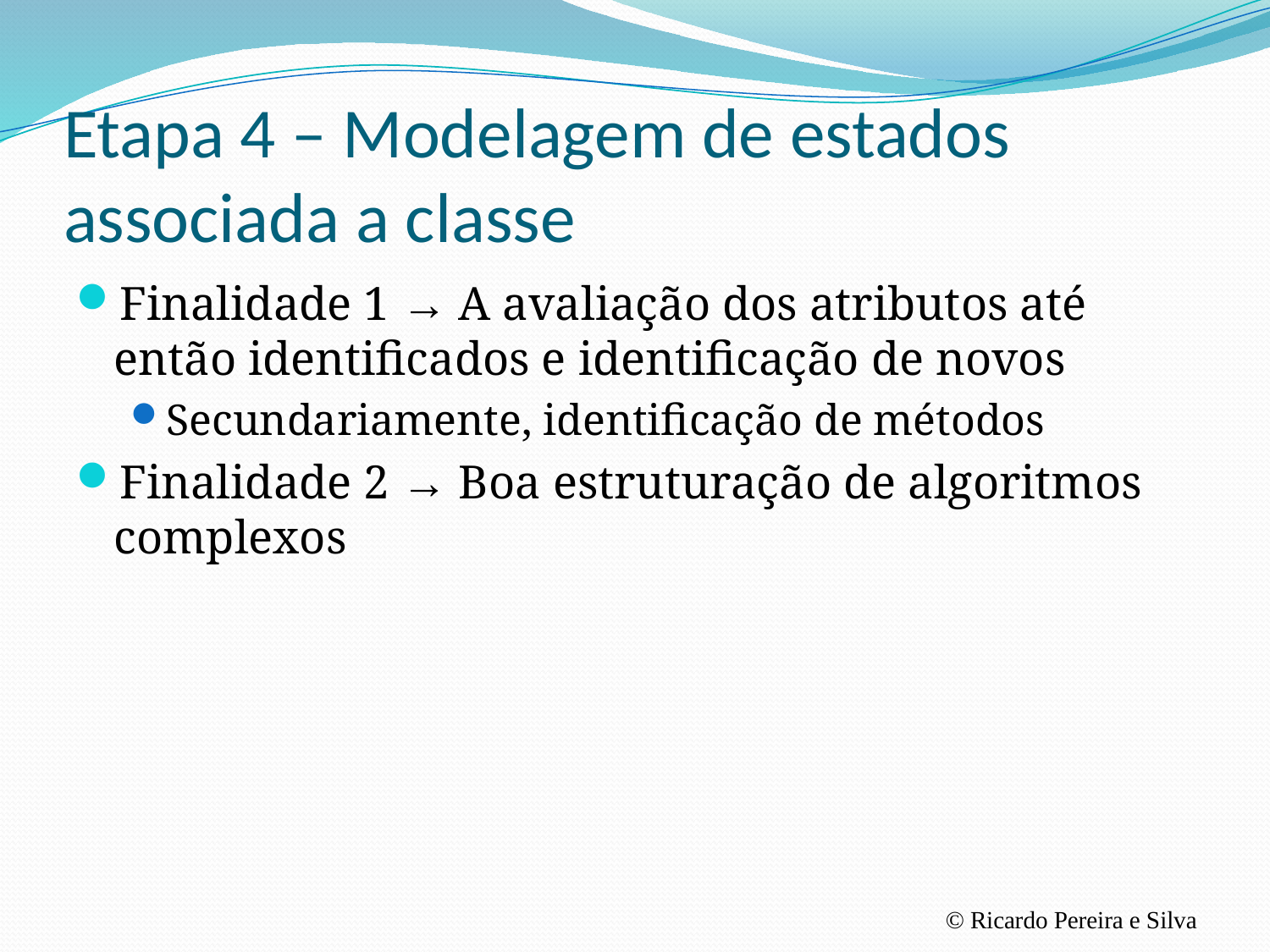

# Etapa 4 – Modelagem de estados associada a classe
Finalidade 1 → A avaliação dos atributos até então identificados e identificação de novos
Secundariamente, identificação de métodos
Finalidade 2 → Boa estruturação de algoritmos complexos
© Ricardo Pereira e Silva